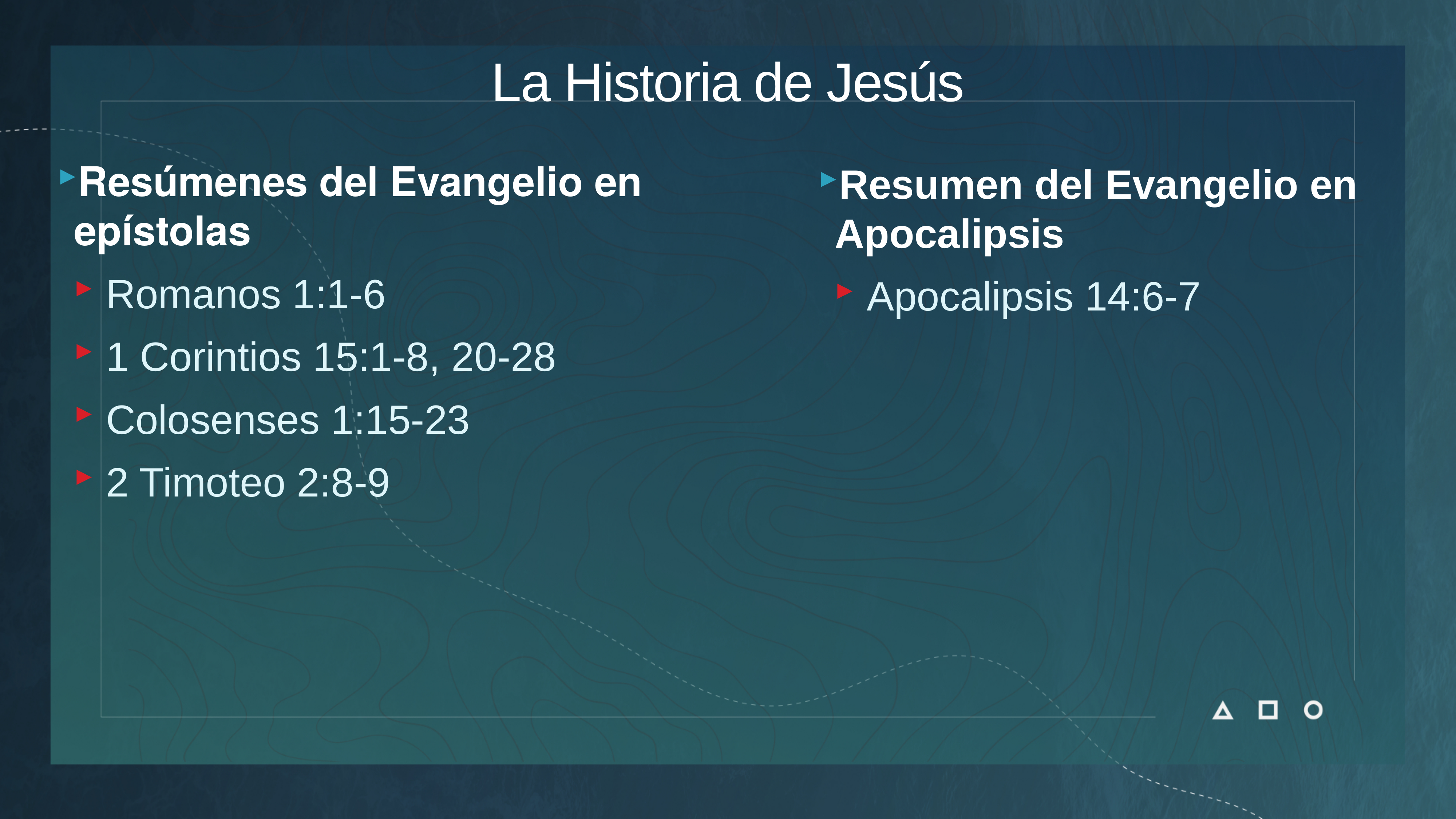

# La Historia de Jesús
Resúmenes del Evangelio en epístolas
 Romanos 1:1-6
 1 Corintios 15:1-8, 20-28
 Colosenses 1:15-23
 2 Timoteo 2:8-9
Resumen del Evangelio en Apocalipsis
 Apocalipsis 14:6-7